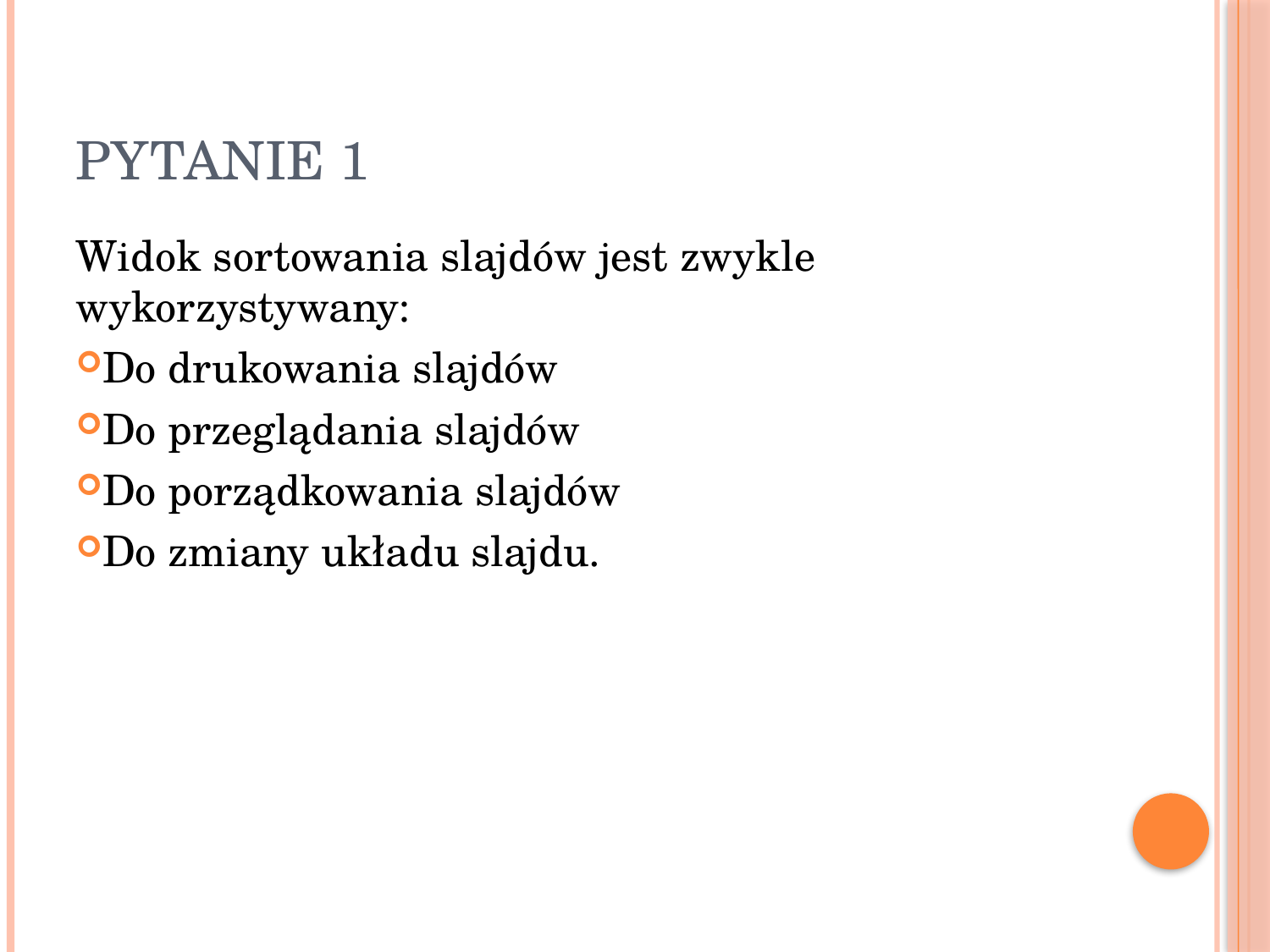

# Pytanie 1
Widok sortowania slajdów jest zwykle wykorzystywany:
Do drukowania slajdów
Do przeglądania slajdów
Do porządkowania slajdów
Do zmiany układu slajdu.